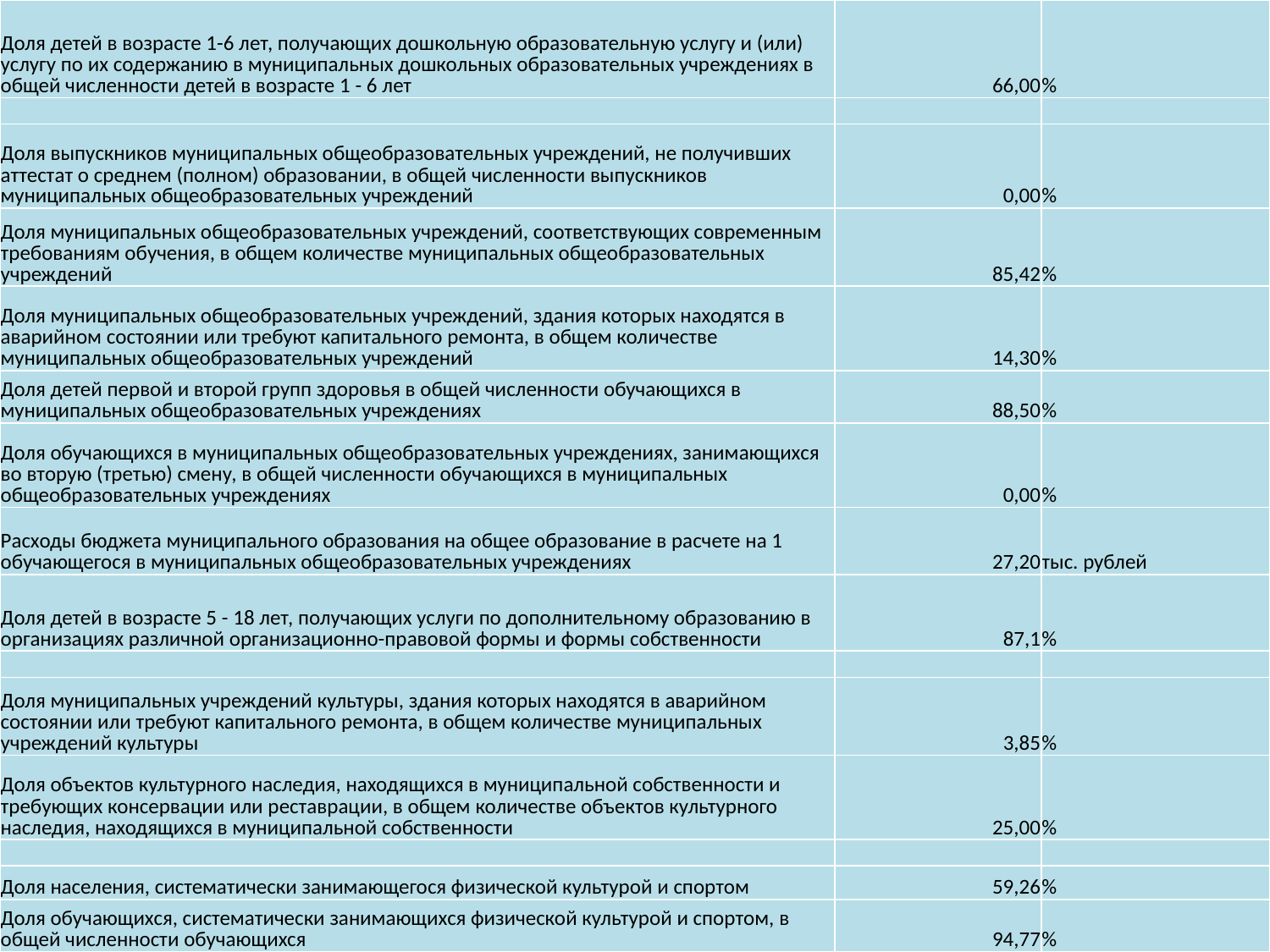

| Доля детей в возрасте 1-6 лет, получающих дошкольную образовательную услугу и (или) услугу по их содержанию в муниципальных дошкольных образовательных учреждениях в общей численности детей в возрасте 1 - 6 лет | 66,00 | % |
| --- | --- | --- |
|  |  |  |
| Доля выпускников муниципальных общеобразовательных учреждений, не получивших аттестат о среднем (полном) образовании, в общей численности выпускников муниципальных общеобразовательных учреждений | 0,00 | % |
| Доля муниципальных общеобразовательных учреждений, соответствующих современным требованиям обучения, в общем количестве муниципальных общеобразовательных учреждений | 85,42 | % |
| Доля муниципальных общеобразовательных учреждений, здания которых находятся в аварийном состоянии или требуют капитального ремонта, в общем количестве муниципальных общеобразовательных учреждений | 14,30 | % |
| Доля детей первой и второй групп здоровья в общей численности обучающихся в муниципальных общеобразовательных учреждениях | 88,50 | % |
| Доля обучающихся в муниципальных общеобразовательных учреждениях, занимающихся во вторую (третью) смену, в общей численности обучающихся в муниципальных общеобразовательных учреждениях | 0,00 | % |
| Расходы бюджета муниципального образования на общее образование в расчете на 1 обучающегося в муниципальных общеобразовательных учреждениях | 27,20 | тыс. рублей |
| Доля детей в возрасте 5 - 18 лет, получающих услуги по дополнительному образованию в организациях различной организационно-правовой формы и формы собственности | 87,1 | % |
|  |  |  |
| Доля муниципальных учреждений культуры, здания которых находятся в аварийном состоянии или требуют капитального ремонта, в общем количестве муниципальных учреждений культуры | 3,85 | % |
| Доля объектов культурного наследия, находящихся в муниципальной собственности и требующих консервации или реставрации, в общем количестве объектов культурного наследия, находящихся в муниципальной собственности | 25,00 | % |
|  |  |  |
| Доля населения, систематически занимающегося физической культурой и спортом | 59,26 | % |
| Доля обучающихся, систематически занимающихся физической культурой и спортом, в общей численности обучающихся | 94,77 | % |